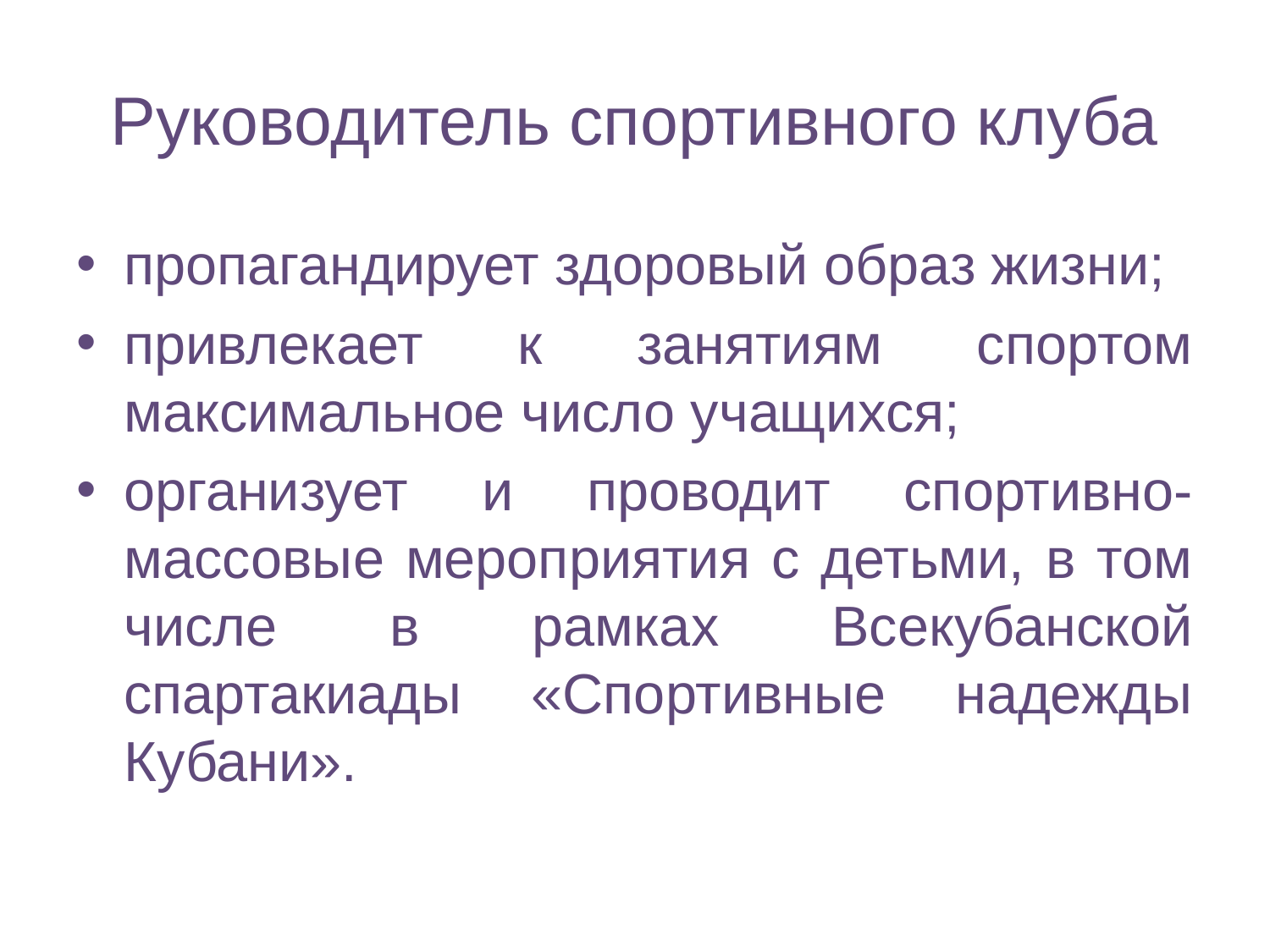

# Руководитель спортивного клуба
пропагандирует здоровый образ жизни;
привлекает к занятиям спортом максимальное число учащихся;
организует и проводит спортивно-массовые мероприятия с детьми, в том числе в рамках Всекубанской спартакиады «Спортивные надежды Кубани».